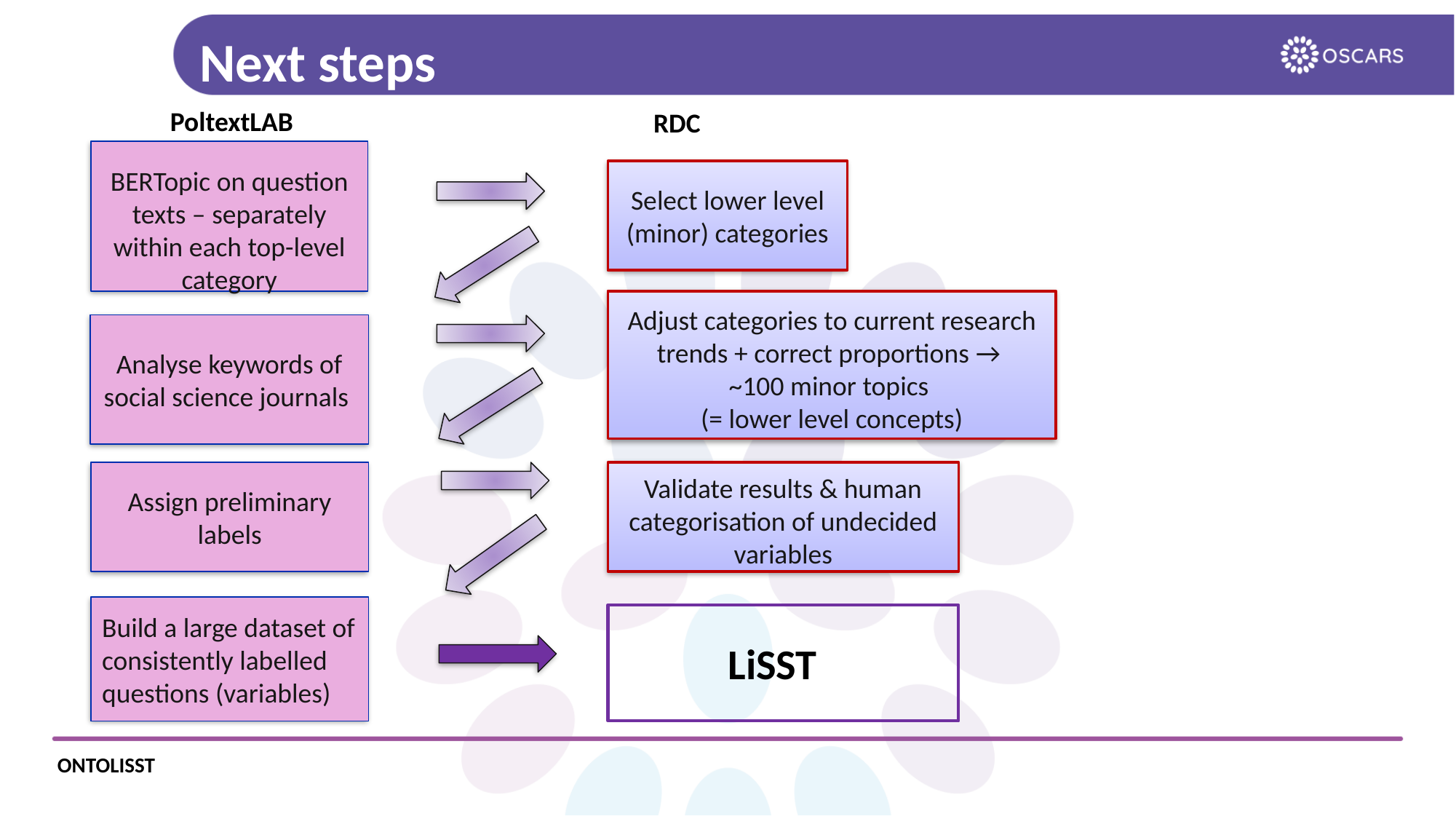

Next steps
PoltextLAB
RDC

BERTopic on question texts – separately within each top-level category
Select lower level (minor) categories

Adjust categories to current research trends + correct proportions → 
~100 minor topics
(= lower level concepts)

Analyse keywords of social science journals

Validate results & human categorisation of undecided variables

Assign preliminary labels

Build a large dataset of consistently labelled questions (variables)

LiSST

ONTOLISST